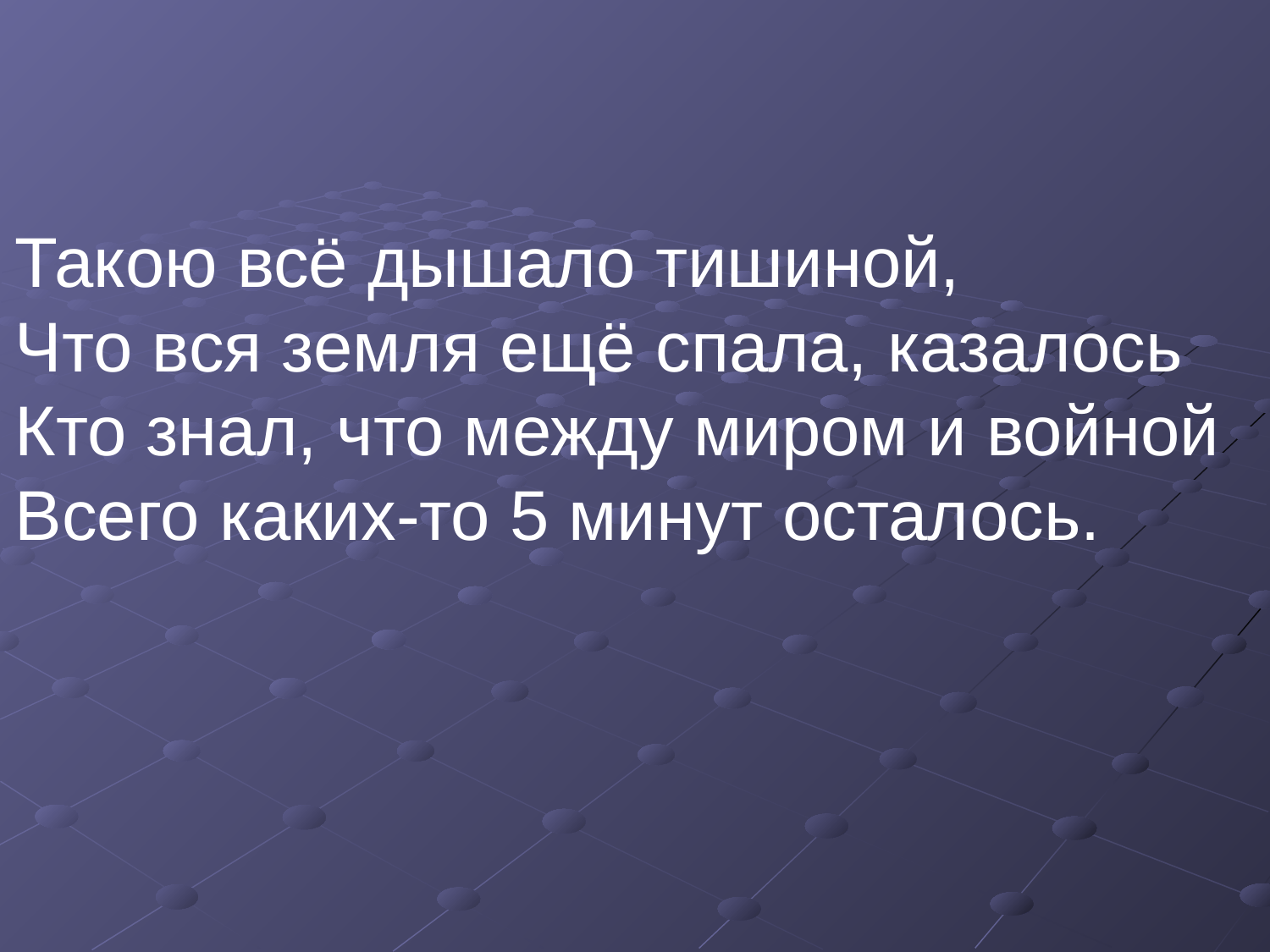

Такою всё дышало тишиной,
Что вся земля ещё спала, казалось
Кто знал, что между миром и войной
Всего каких-то 5 минут осталось.